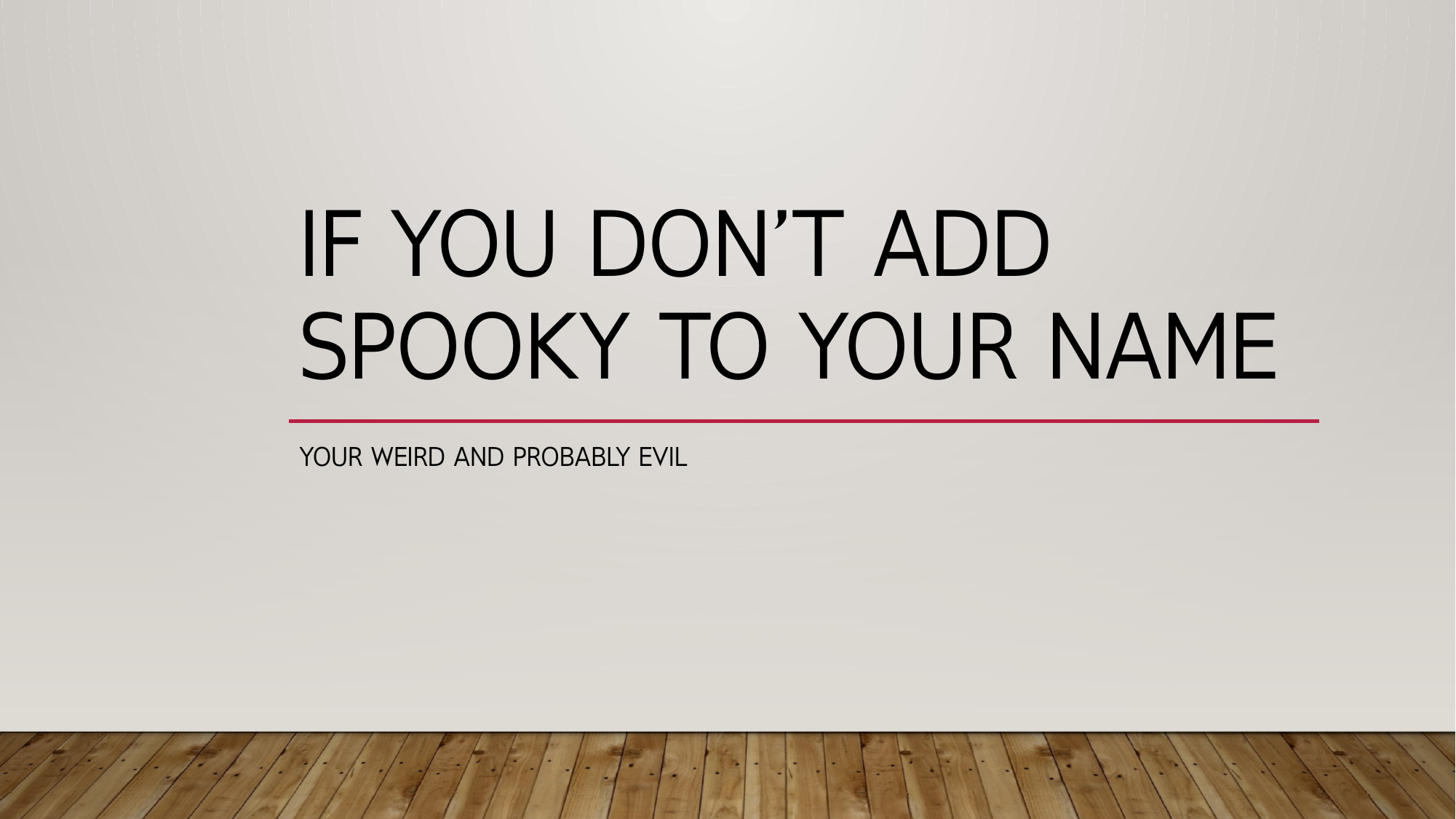

# If you don’t add spooky to your name
Your weird and probably evil